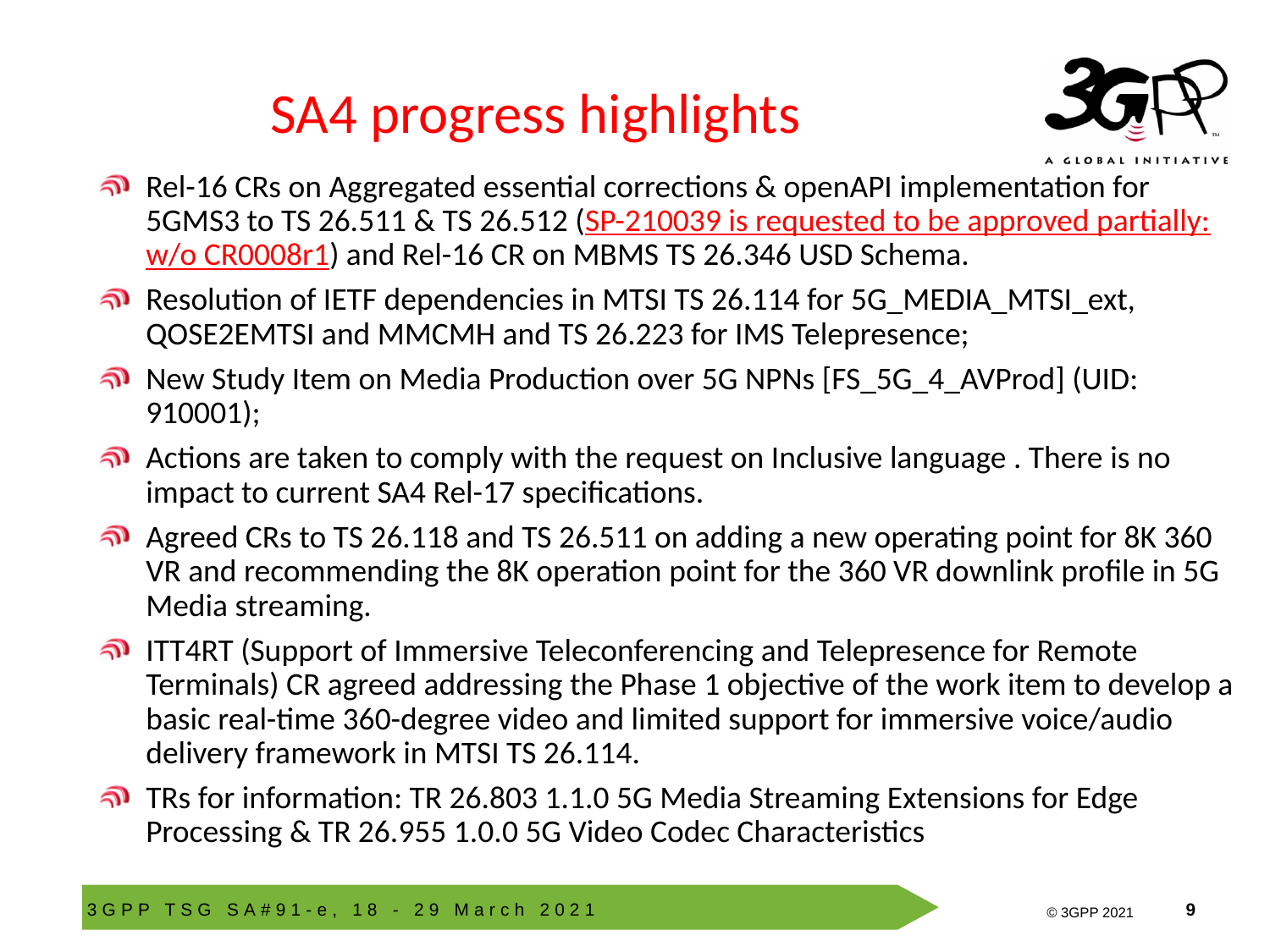

# SA4 progress highlights
Rel-16 CRs on Aggregated essential corrections & openAPI implementation for 5GMS3 to TS 26.511 & TS 26.512 (SP-210039 is requested to be approved partially: w/o CR0008r1) and Rel-16 CR on MBMS TS 26.346 USD Schema.
Resolution of IETF dependencies in MTSI TS 26.114 for 5G_MEDIA_MTSI_ext, QOSE2EMTSI and MMCMH and TS 26.223 for IMS Telepresence;
New Study Item on Media Production over 5G NPNs [FS_5G_4_AVProd] (UID: 910001);
Actions are taken to comply with the request on Inclusive language . There is no impact to current SA4 Rel-17 specifications.
Agreed CRs to TS 26.118 and TS 26.511 on adding a new operating point for 8K 360 VR and recommending the 8K operation point for the 360 VR downlink profile in 5G Media streaming.
ITT4RT (Support of Immersive Teleconferencing and Telepresence for Remote Terminals) CR agreed addressing the Phase 1 objective of the work item to develop a basic real-time 360-degree video and limited support for immersive voice/audio delivery framework in MTSI TS 26.114.
TRs for information: TR 26.803 1.1.0 5G Media Streaming Extensions for Edge Processing & TR 26.955 1.0.0 5G Video Codec Characteristics